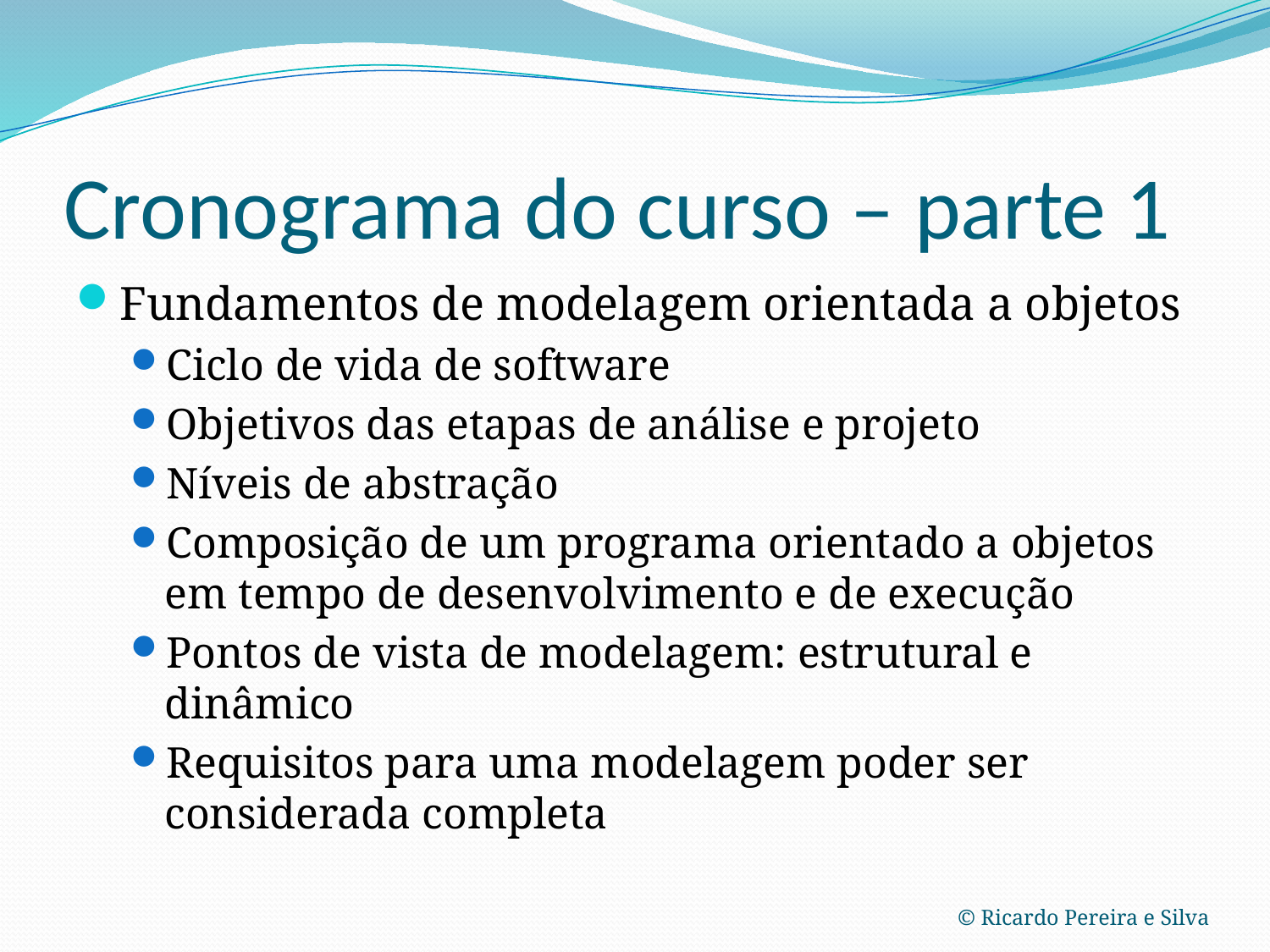

# Cronograma do curso – parte 1
Fundamentos de modelagem orientada a objetos
Ciclo de vida de software
Objetivos das etapas de análise e projeto
Níveis de abstração
Composição de um programa orientado a objetos em tempo de desenvolvimento e de execução
Pontos de vista de modelagem: estrutural e dinâmico
Requisitos para uma modelagem poder ser considerada completa
© Ricardo Pereira e Silva